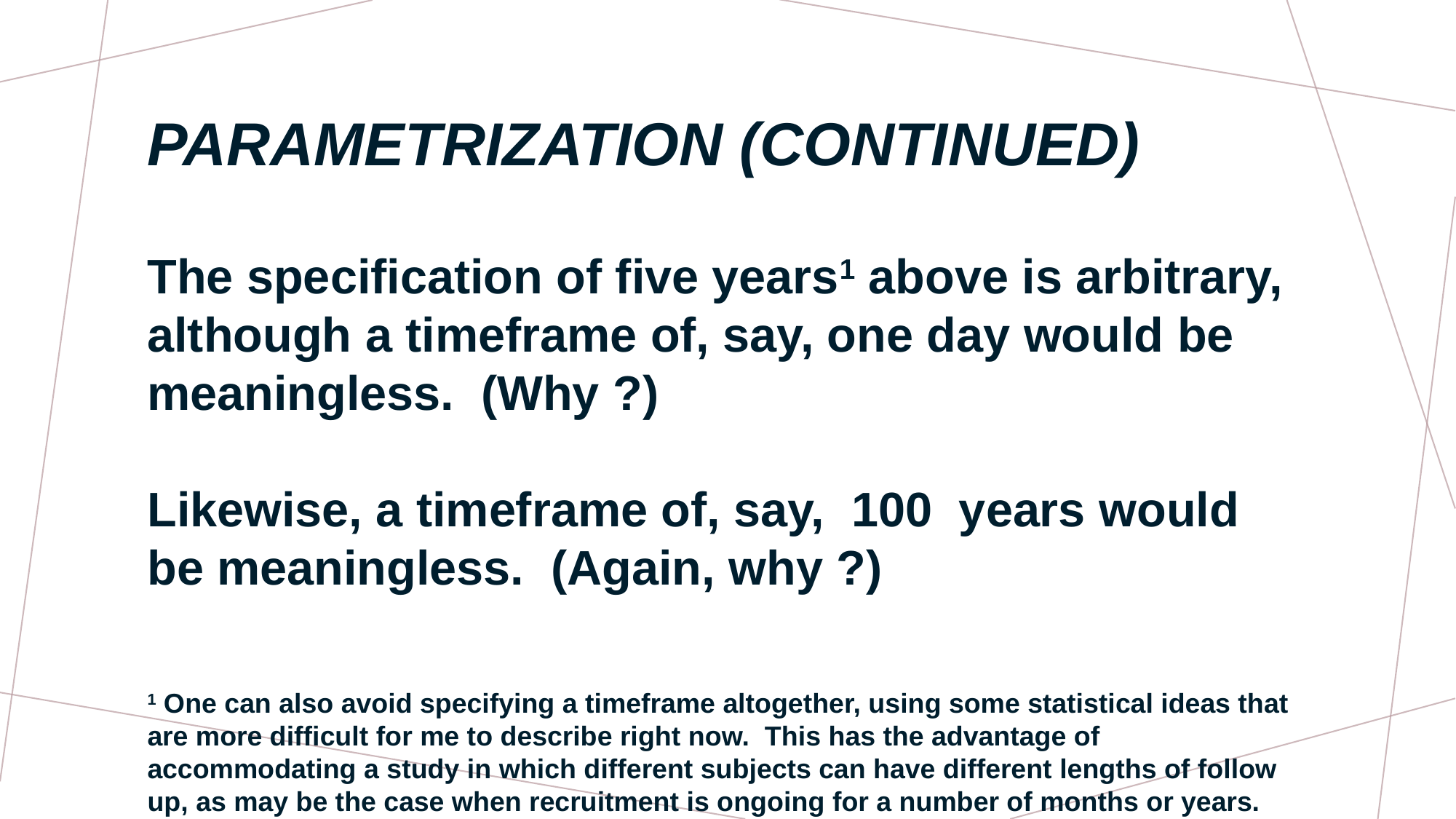

# PARAMETRIZATION (CONTINUED)
The specification of five years1 above is arbitrary, although a timeframe of, say, one day would be meaningless.  (Why ?)

Likewise, a timeframe of, say,  100  years would be meaningless.  (Again, why ?)

1 One can also avoid specifying a timeframe altogether, using some statistical ideas that are more difficult for me to describe right now.  This has the advantage of accommodating a study in which different subjects can have different lengths of follow up, as may be the case when recruitment is ongoing for a number of months or years.